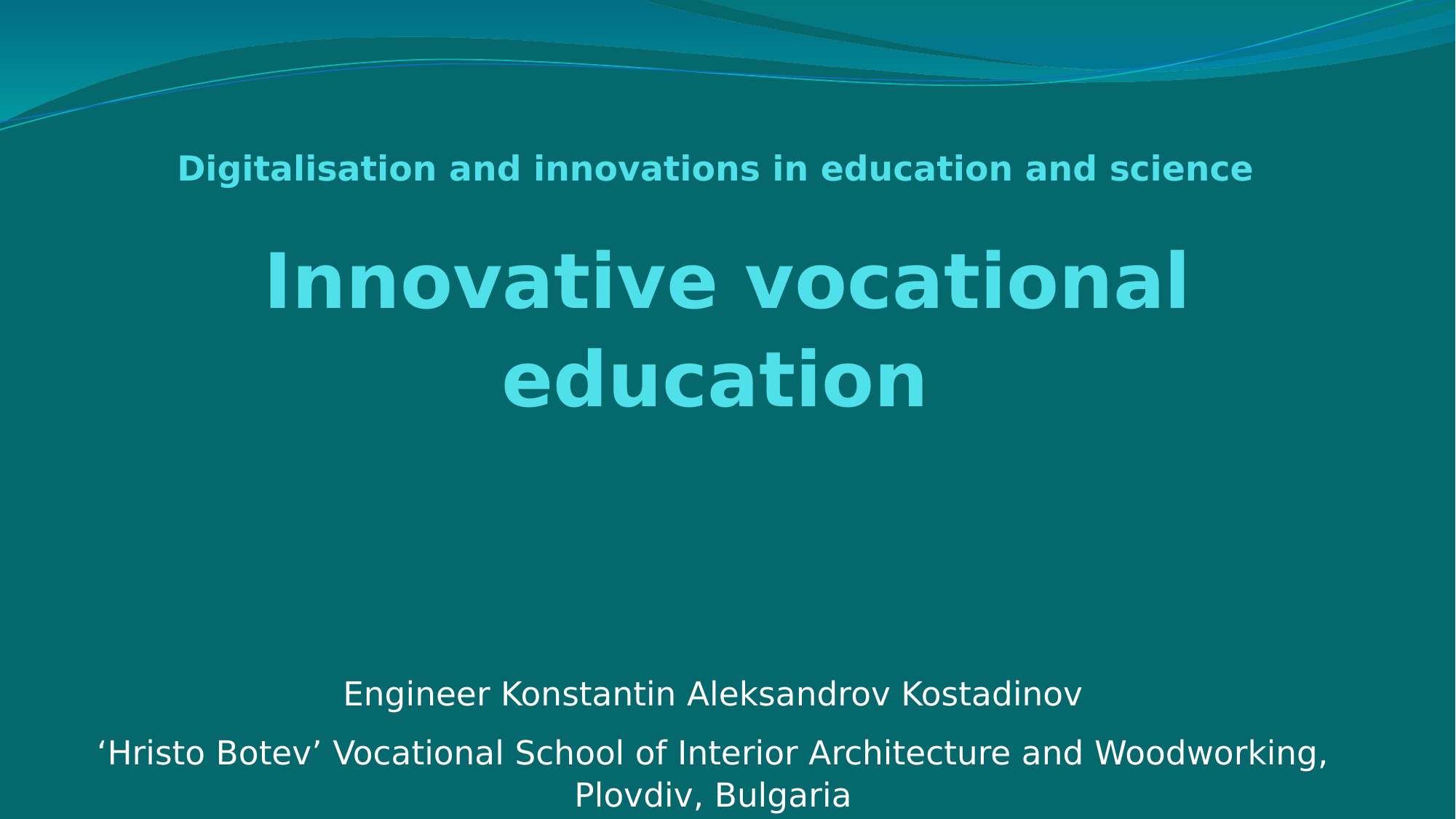

# Digitalisation and innovations in education and science
 Innovative vocational education

Engineer Konstantin Aleksandrov Kostadinov
‘Hristo Botev’ Vocational School of Interior Architecture and Woodworking, Plovdiv, Bulgaria